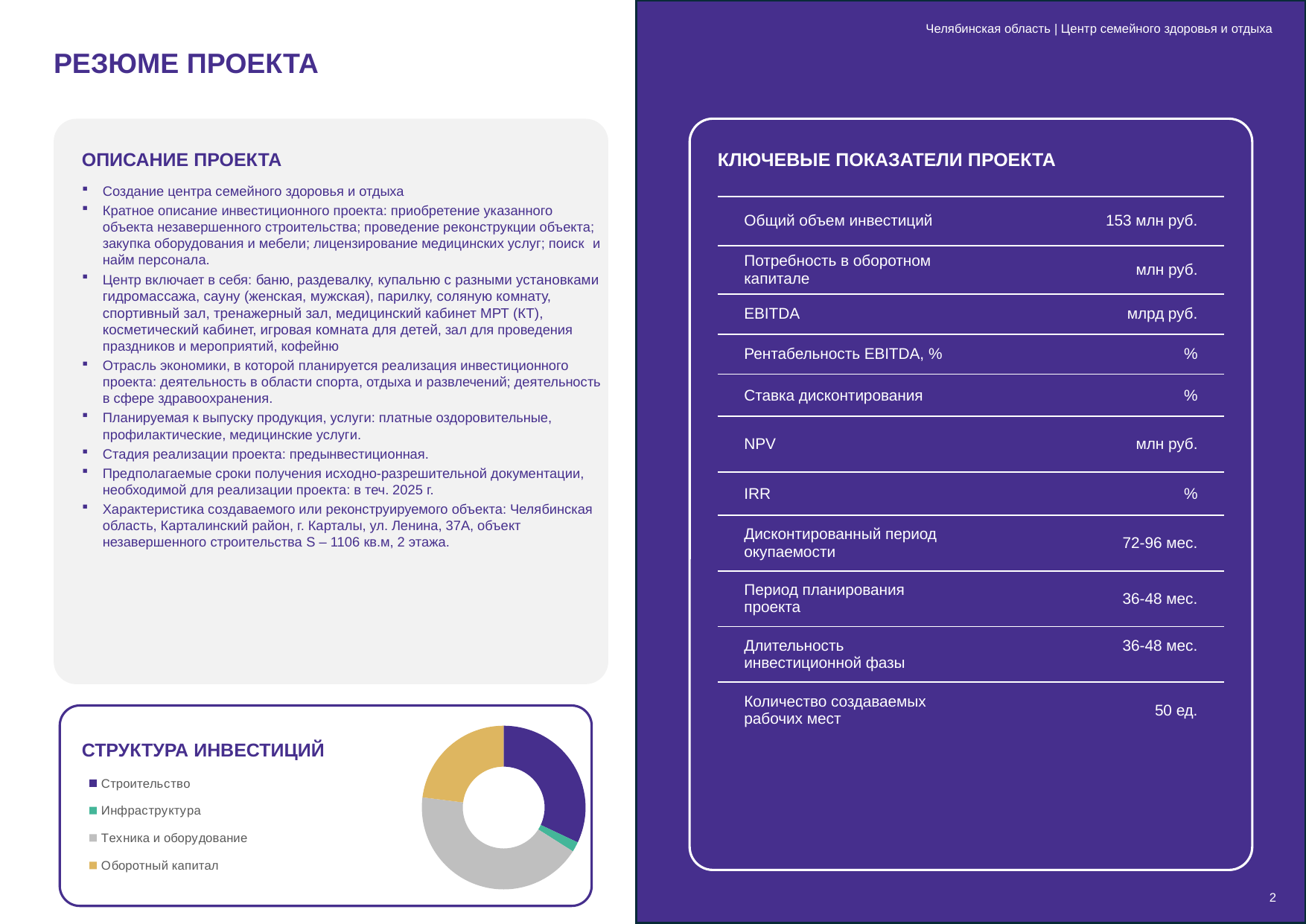

Челябинская область | Центр семейного здоровья и отдыха
РЕЗЮМЕ ПРОЕКТА

ОПИСАНИЕ ПРОЕКТА
КЛЮЧЕВЫЕ ПОКАЗАТЕЛИ ПРОЕКТА
Создание центра семейного здоровья и отдыха
Кратное описание инвестиционного проекта: приобретение указанного объекта незавершенного строительства; проведение реконструкции объекта; закупка оборудования и мебели; лицензирование медицинских услуг; поиск  и найм персонала.
Центр включает в себя: баню, раздевалку, купальню с разными установками гидромассажа, сауну (женская, мужская), парилку, соляную комнату, спортивный зал, тренажерный зал, медицинский кабинет МРТ (КТ), косметический кабинет, игровая комната для детей, зал для проведения праздников и мероприятий, кофейню
Отрасль экономики, в которой планируется реализация инвестиционного проекта: деятельность в области спорта, отдыха и развлечений; деятельность в сфере здравоохранения.
Планируемая к выпуску продукция, услуги: платные оздоровительные, профилактические, медицинские услуги.
Стадия реализации проекта: предынвестиционная.
Предполагаемые сроки получения исходно-разрешительной документации, необходимой для реализации проекта: в теч. 2025 г.
Характеристика создаваемого или реконструируемого объекта: Челябинская область, Карталинский район, г. Карталы, ул. Ленина, 37А, объект незавершенного строительства S – 1106 кв.м, 2 этажа.
| Общий объем инвестиций | 153 млн руб. |
| --- | --- |
| Потребность в оборотном капитале | млн руб. |
| EBITDA | млрд руб. |
| Рентабельность EBITDA, % | % |
| Ставка дисконтирования | % |
| NPV | млн руб. |
| IRR | % |
| Дисконтированный период окупаемости | 72-96 мес. |
| Период планирования проекта | 36-48 мес. |
| Длительность инвестиционной фазы | 36-48 мес. |
| Количество создаваемых рабочих мест | 50 ед. |

### Chart

| Category | Продажи |
|---|---|
| Строительство | 32.0 |
| Инфраструктура | 2.0 |
| Техника и оборудование | 43.0 |
| Оборотный капитал | 23.0 |
СТРУКТУРА ИНВЕСТИЦИЙ
2